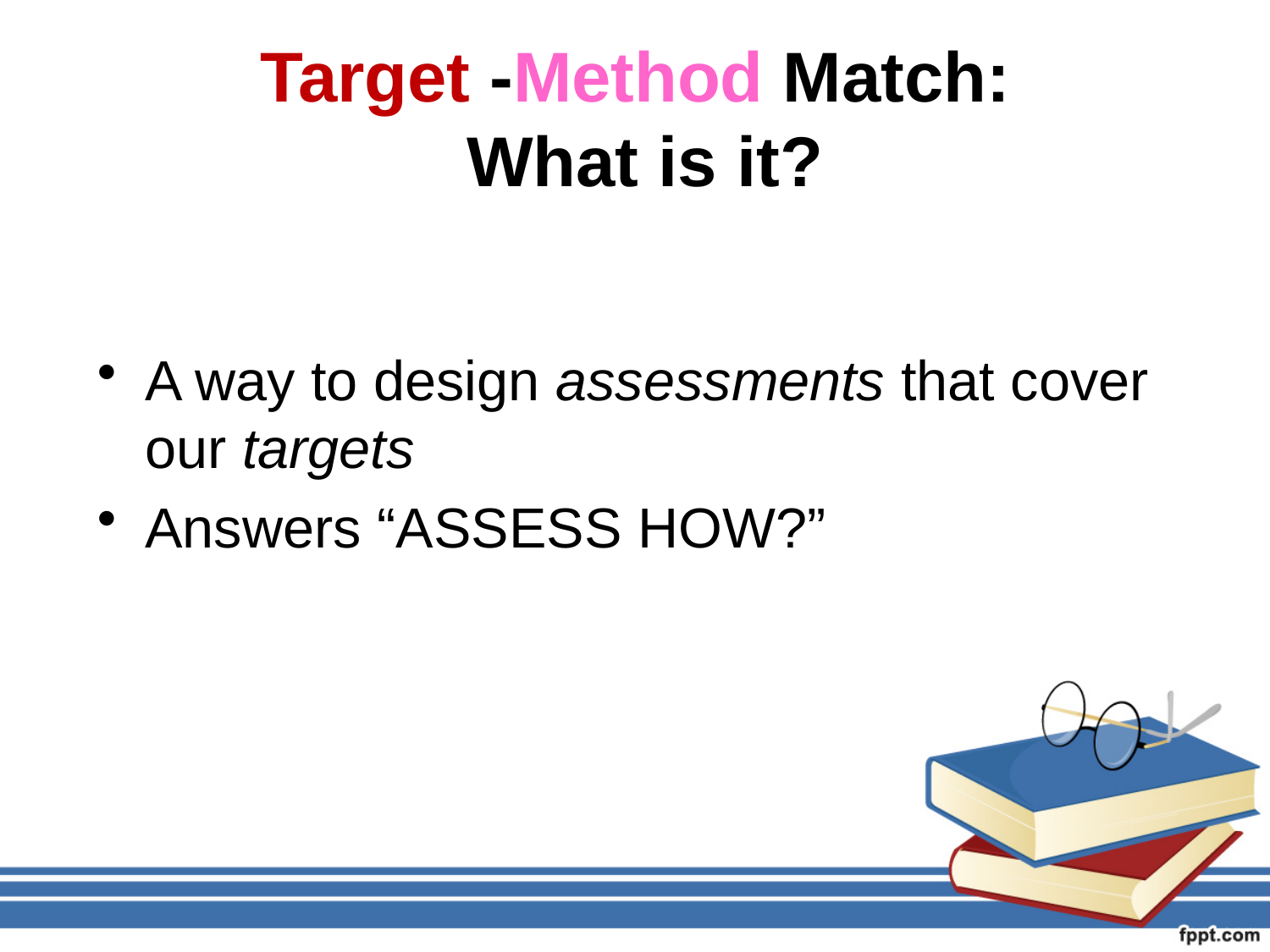

# Target -Method Match: What is it?
A way to design assessments that cover our targets
Answers “ASSESS HOW?”